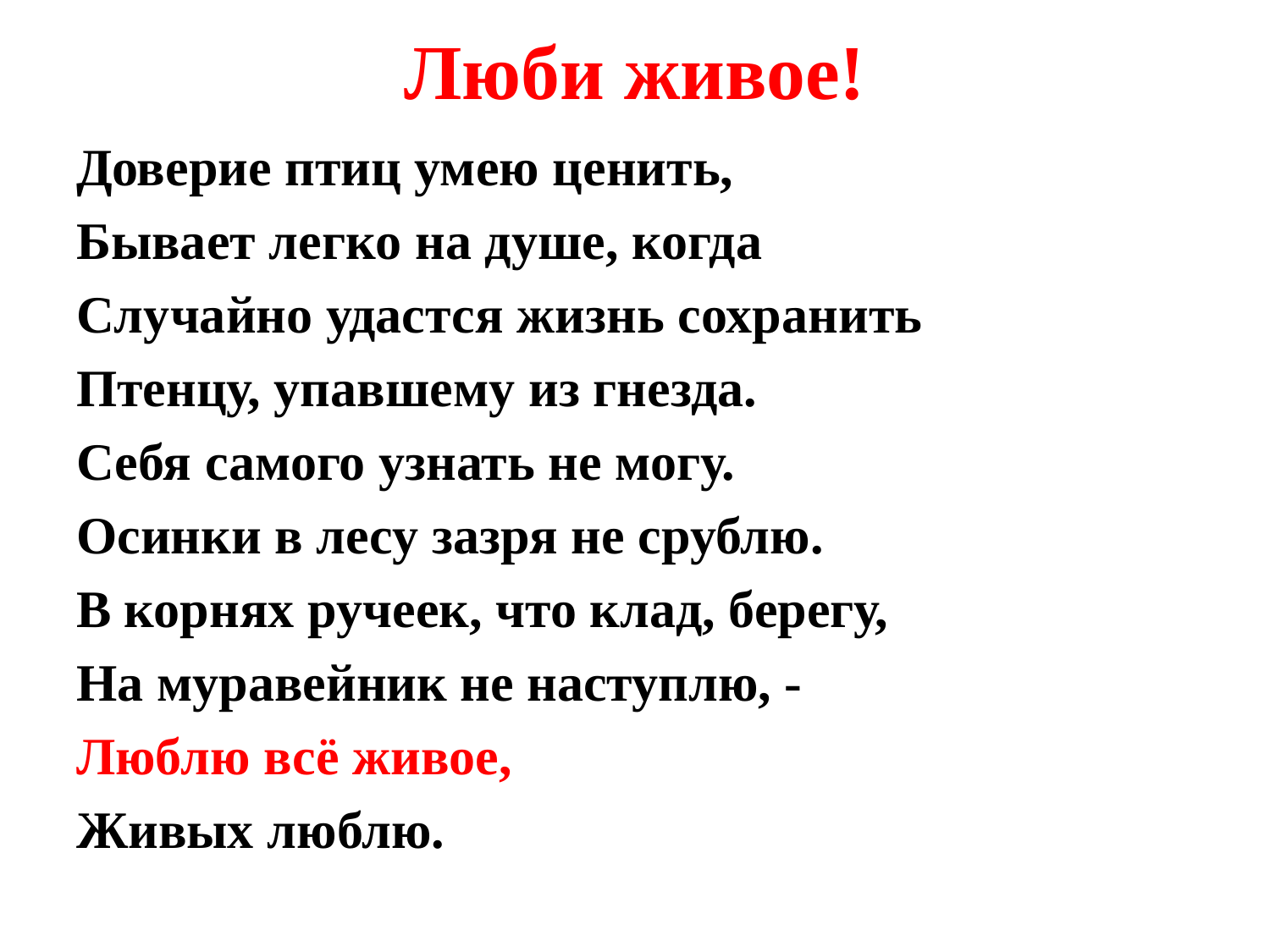

# Люби живое!
Доверие птиц умею ценить,
Бывает легко на душе, когда
Случайно удастся жизнь сохранить
Птенцу, упавшему из гнезда.
Себя самого узнать не могу.
Осинки в лесу зазря не срублю.
В корнях ручеек, что клад, берегу,
На муравейник не наступлю, -
Люблю всё живое,
Живых люблю.